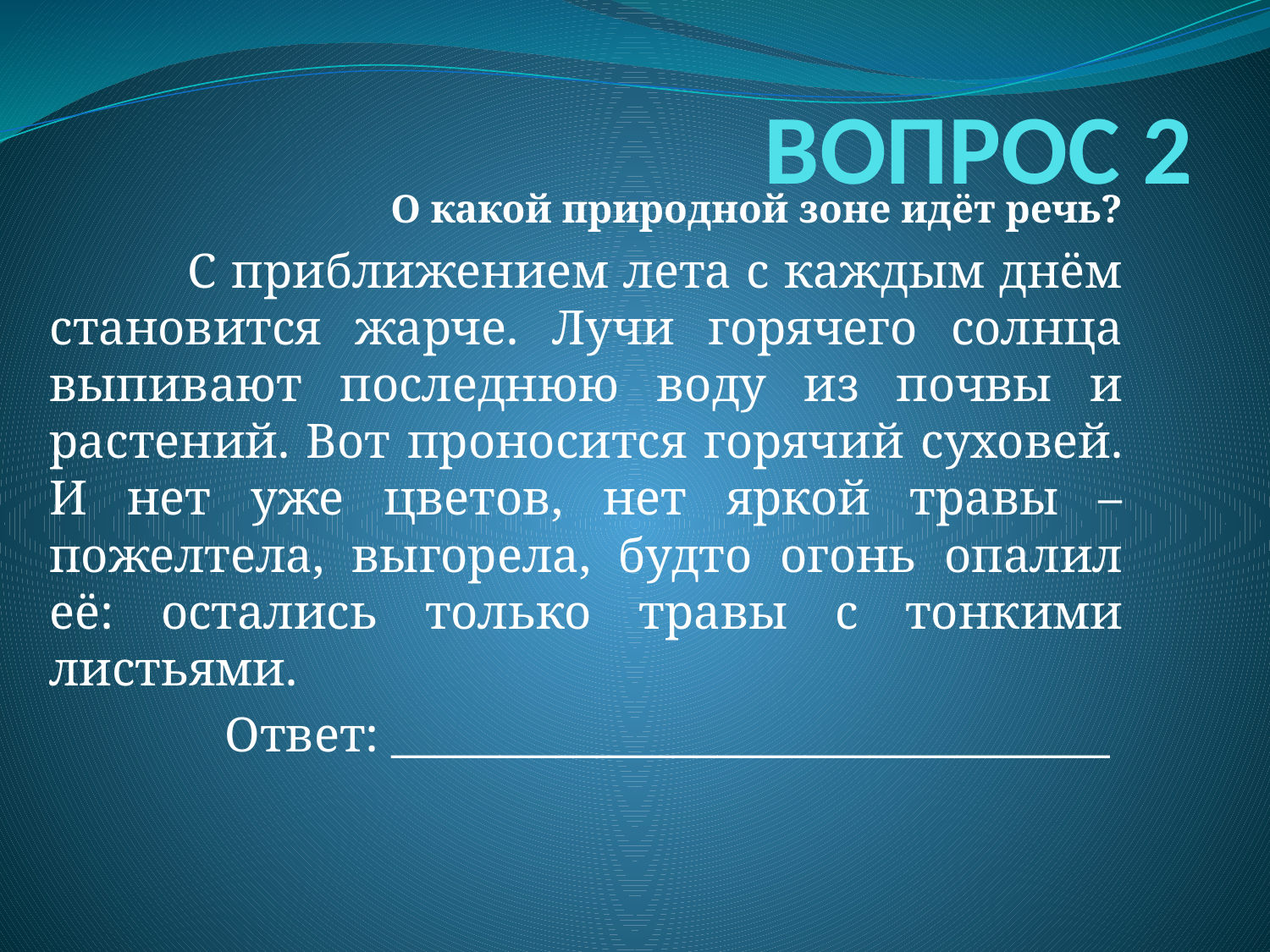

# ВОПРОС 2
О какой природной зоне идёт речь?
           С приближением лета с каждым днём становится жарче. Лучи горячего солнца выпивают последнюю воду из почвы и растений. Вот проносится горячий суховей. И нет уже цветов, нет яркой травы – пожелтела, выгорела, будто огонь опалил её: остались только травы с тонкими листьями.
Ответ: _________________________________